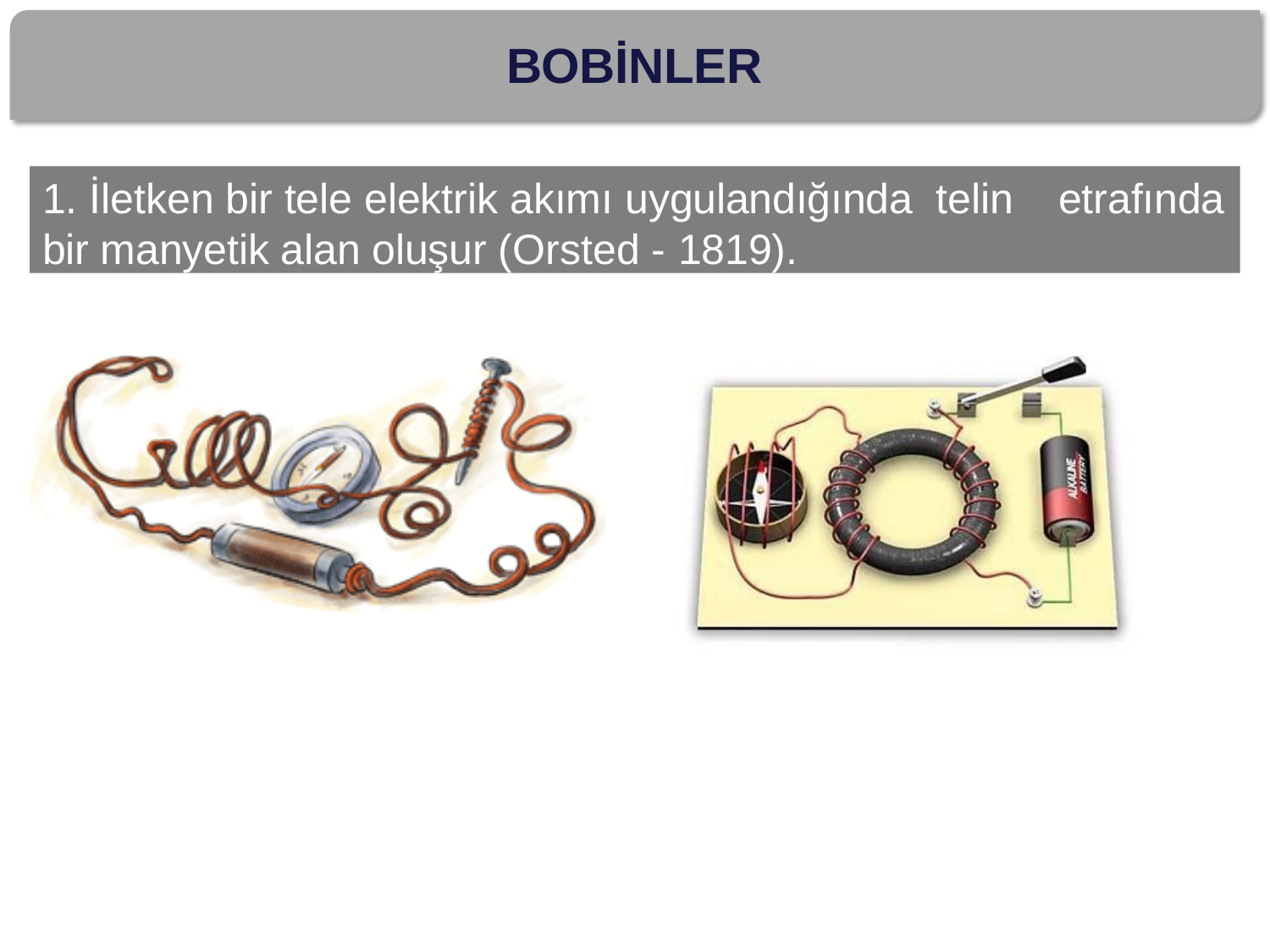

# BOBİNLER
1. İletken bir tele elektrik akımı uygulandığında  telin   etrafında
bir manyetik alan oluşur (Orsted - 1819).